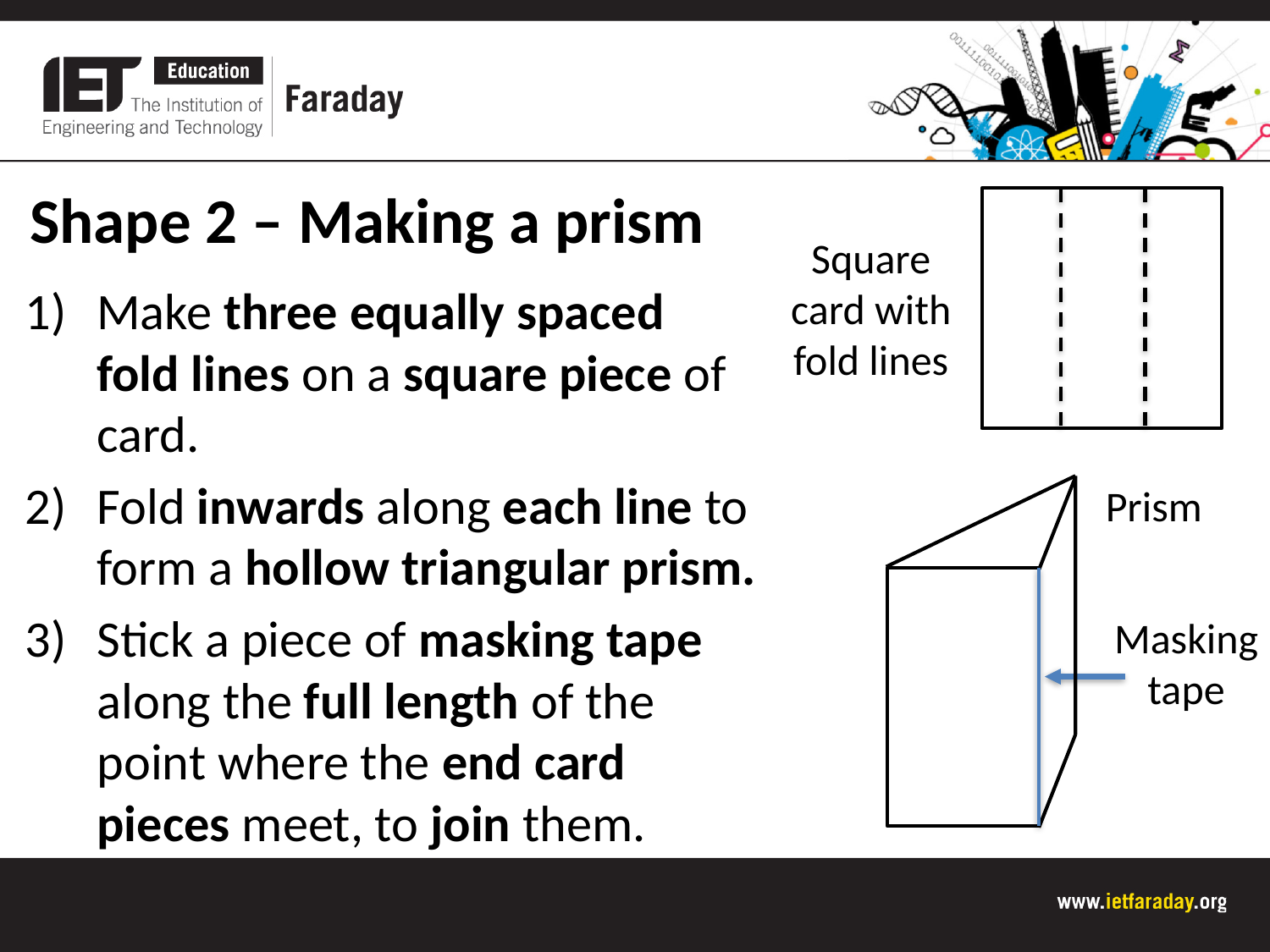

Shape 2 – Making a prism

Square card with fold lines
Make three equally spaced fold lines on a square piece of card.
Fold inwards along each line to form a hollow triangular prism.
Stick a piece of masking tape along the full length of the point where the end card pieces meet, to join them.
Prism

Masking tape